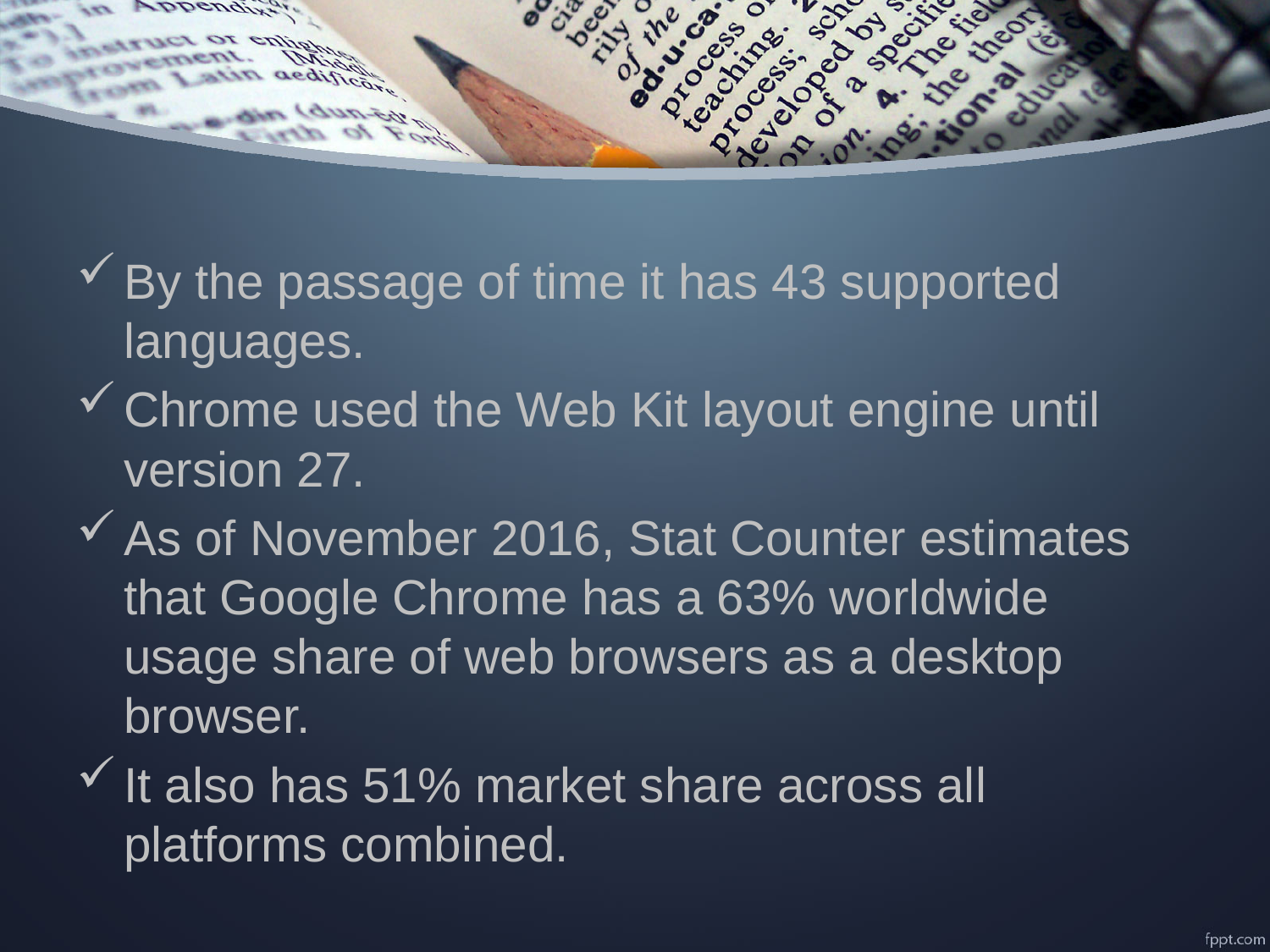

#
By the passage of time it has 43 supported languages.
Chrome used the Web Kit layout engine until version 27.
As of November 2016, Stat Counter estimates that Google Chrome has a 63% worldwide usage share of web browsers as a desktop browser.
It also has 51% market share across all platforms combined.